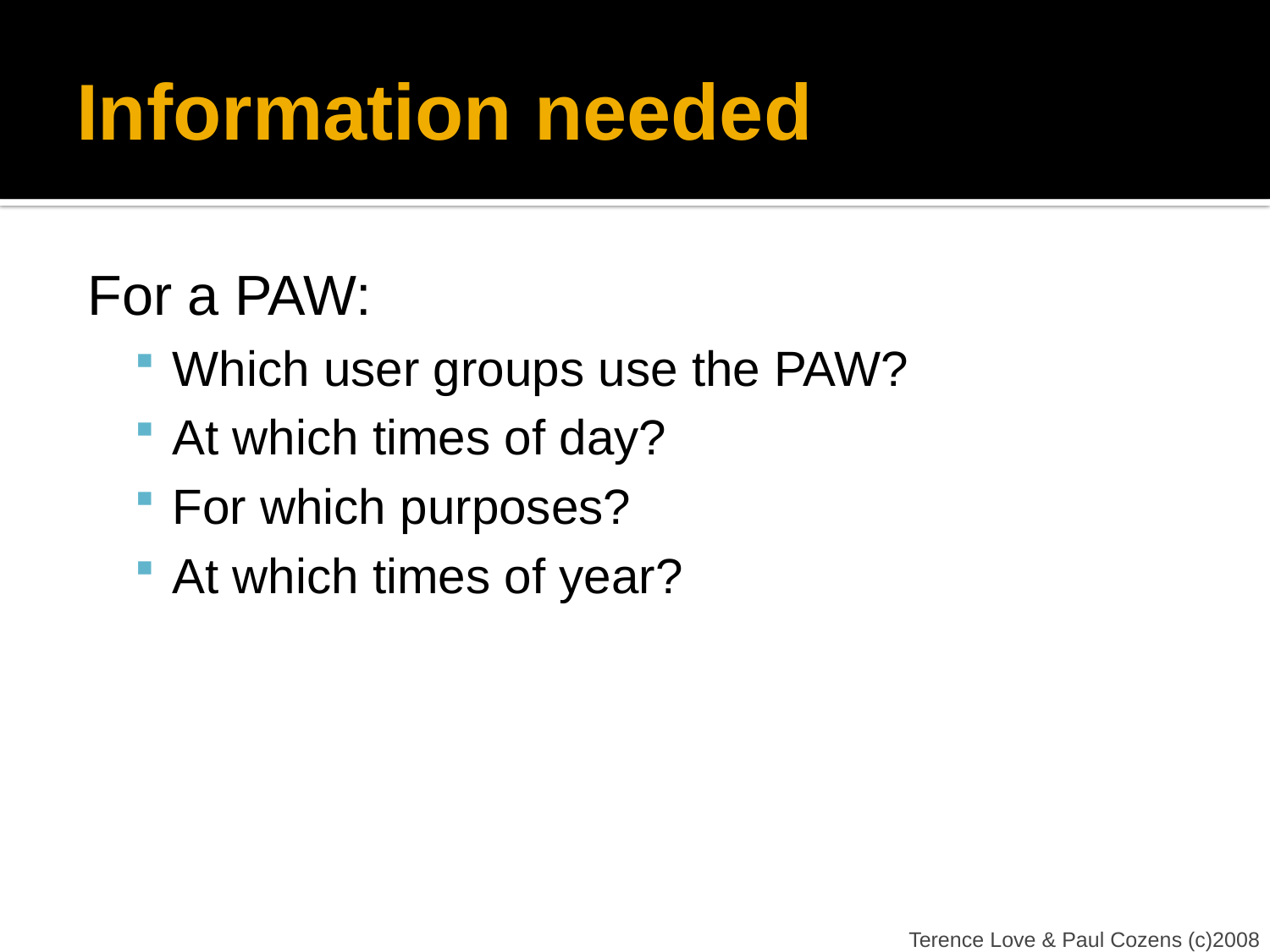

# Information needed
For a PAW:
Which user groups use the PAW?
At which times of day?
For which purposes?
At which times of year?
Terence Love & Paul Cozens (c)2008